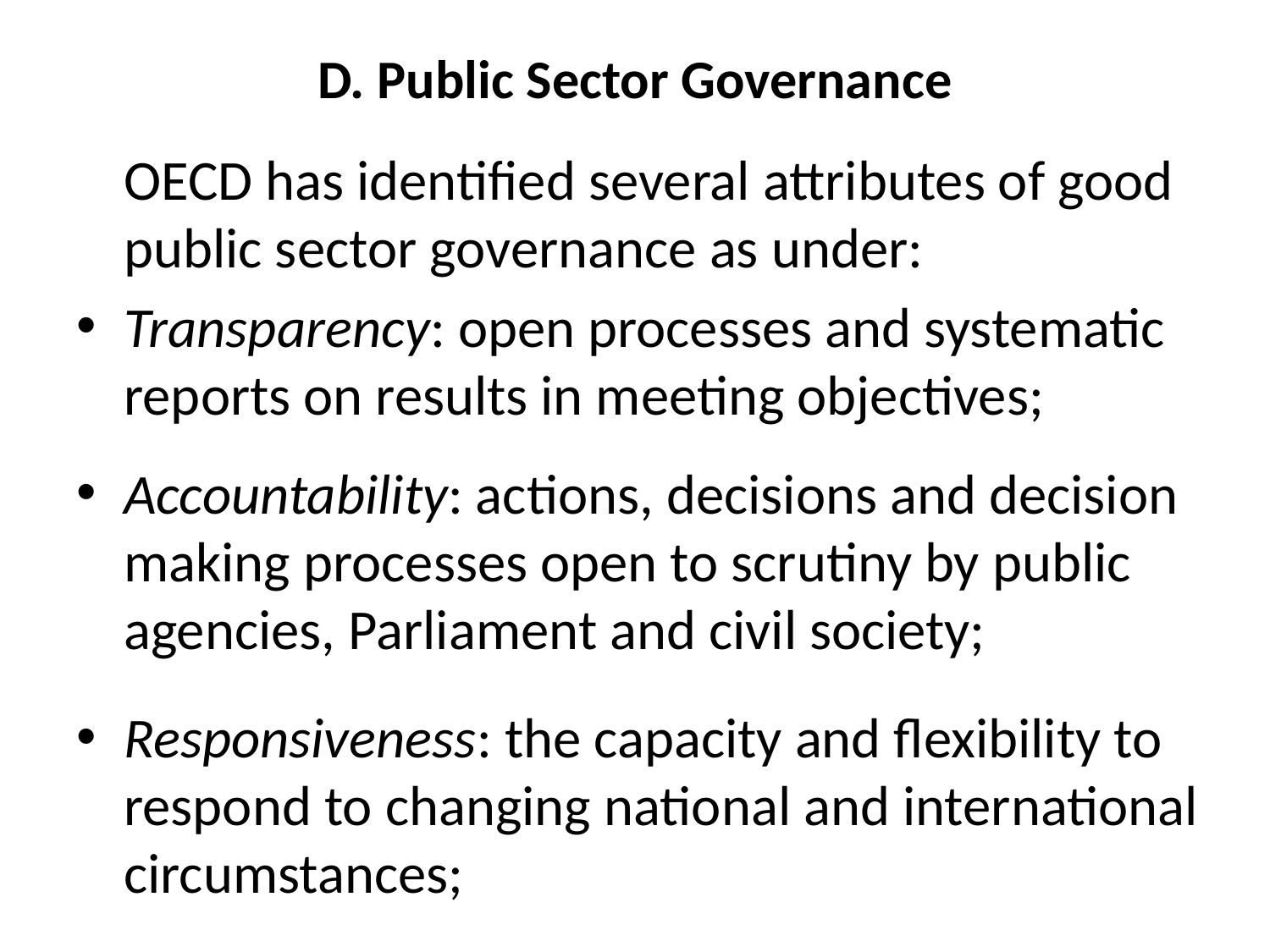

# D. Public Sector Governance
	OECD has identified several attributes of good public sector governance as under:
Transparency: open processes and systematic reports on results in meeting objectives;

Accountability: actions, decisions and decision making processes open to scrutiny by public agencies, Parliament and civil society;

Responsiveness: the capacity and flexibility to respond to changing national and international circumstances;